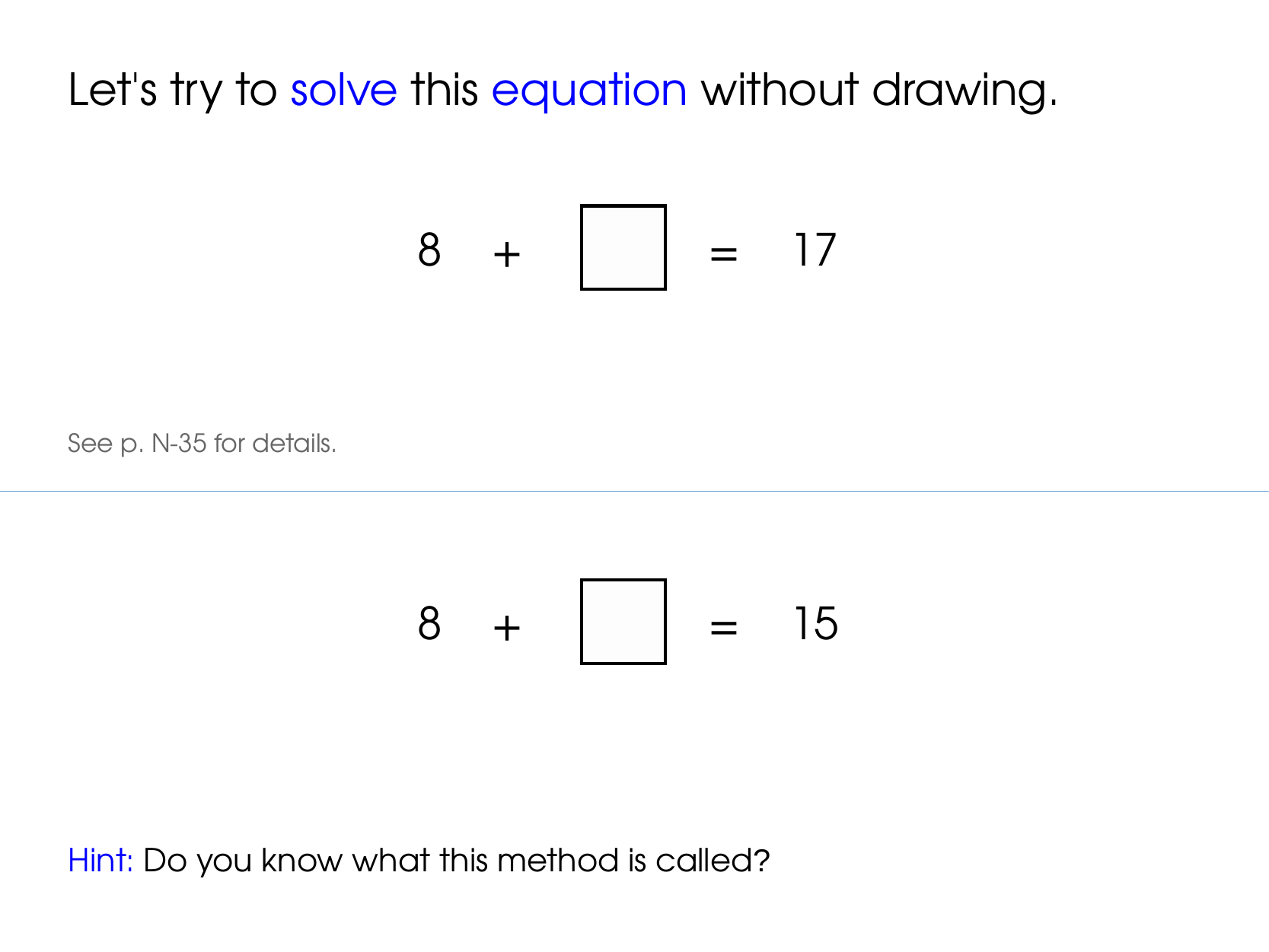

Let's try to solve this equation without drawing.

8    +               =    17
See p. N-35 for details.

8    +               =    15
Hint: Do you know what this method is called?